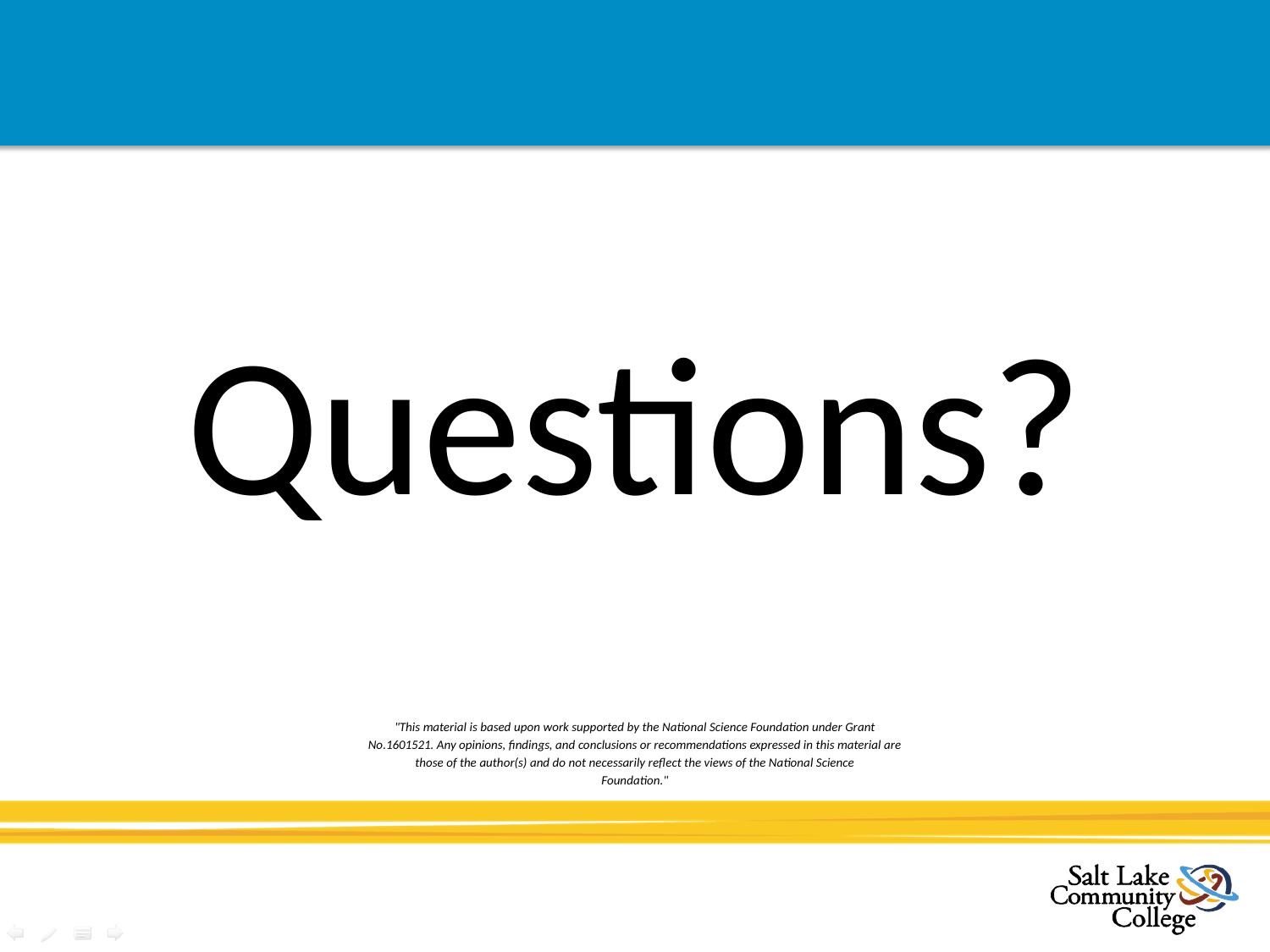

#
Questions?

"This material is based upon work supported by the National Science Foundation under Grant
No.1601521. Any opinions, findings, and conclusions or recommendations expressed in this material are
those of the author(s) and do not necessarily reflect the views of the National Science
Foundation."